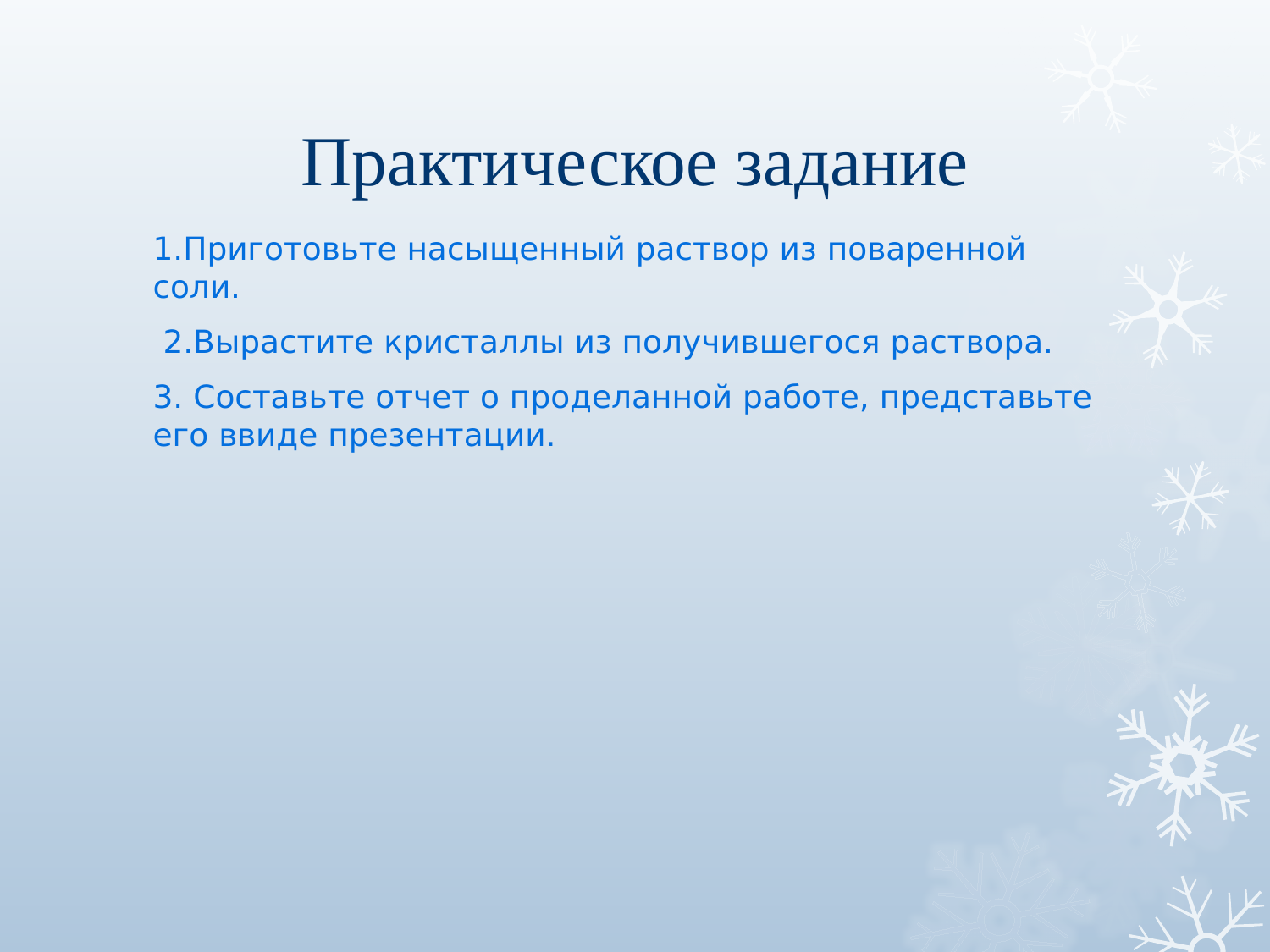

# Практическое задание
1.Приготовьте насыщенный раствор из поваренной соли.
 2.Вырастите кристаллы из получившегося раствора.
3. Составьте отчет о проделанной работе, представьте его ввиде презентации.